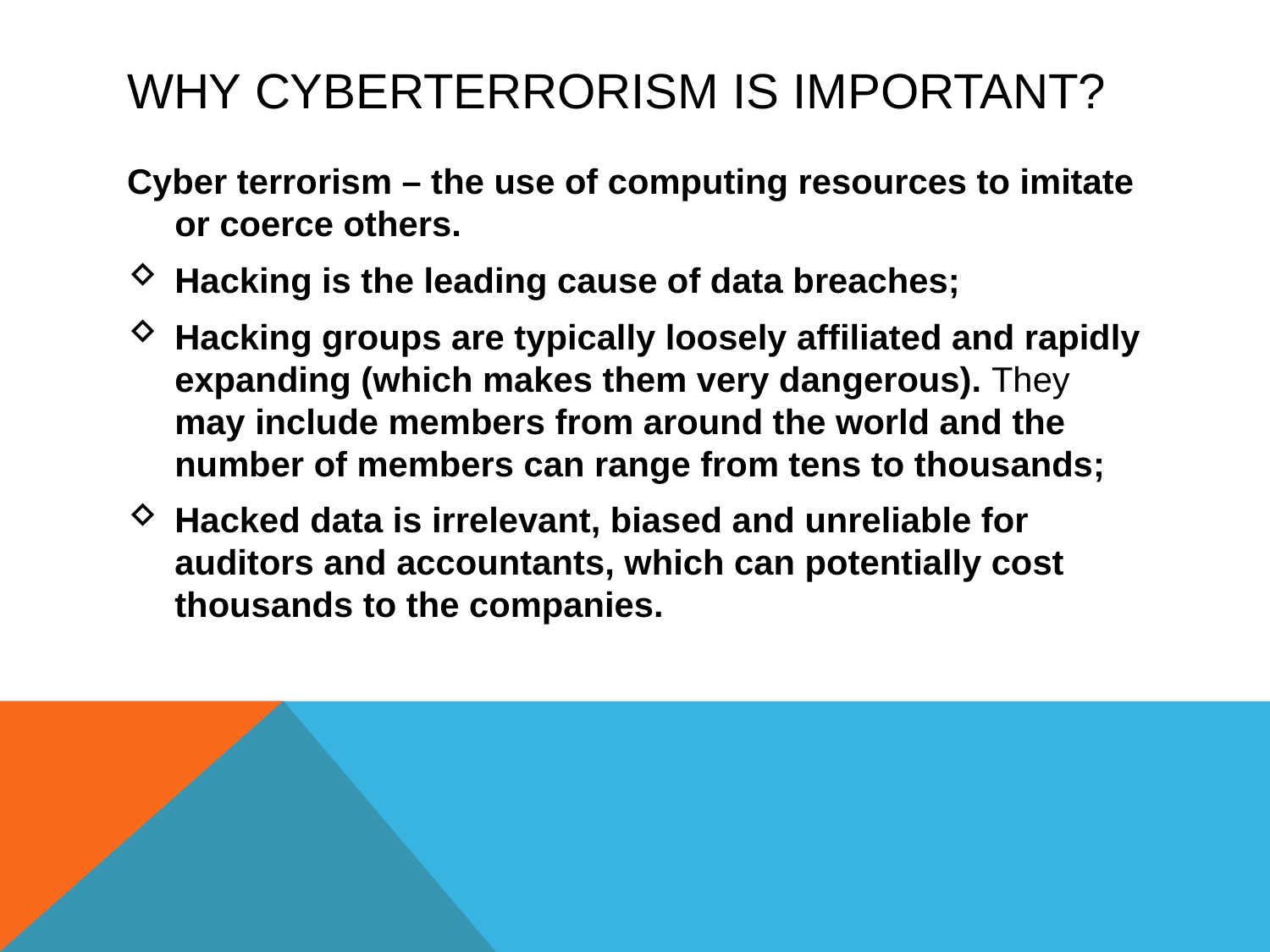

# WHY CYBERTERRORISM IS IMPORTANT?
Cyber terrorism – the use of computing resources to imitate or coerce others.
Hacking is the leading cause of data breaches;
Hacking groups are typically loosely affiliated and rapidly expanding (which makes them very dangerous). They may include members from around the world and the number of members can range from tens to thousands;
Hacked data is irrelevant, biased and unreliable for auditors and accountants, which can potentially cost thousands to the companies.